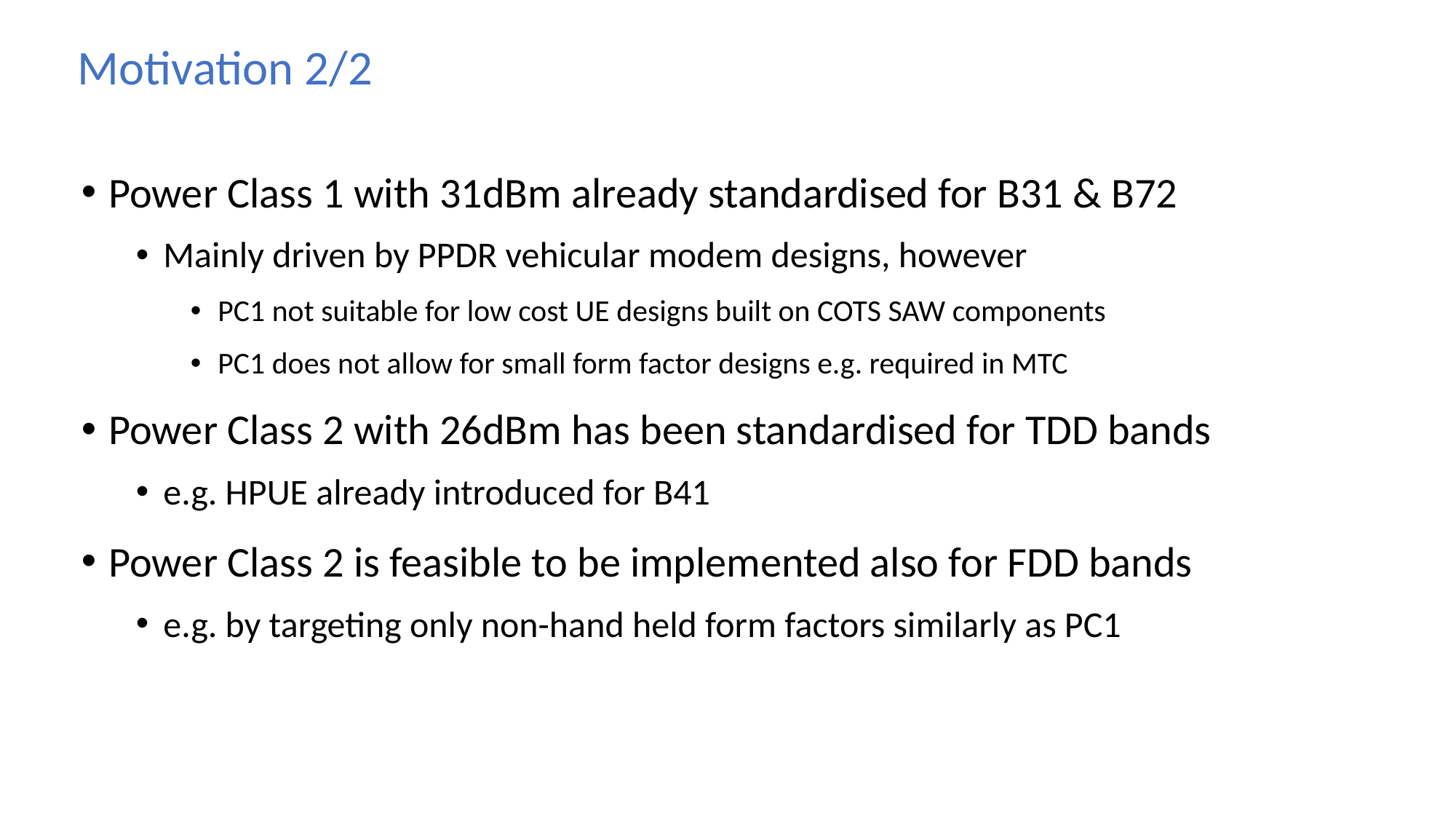

# Motivation 2/2
Power Class 1 with 31dBm already standardised for B31 & B72
Mainly driven by PPDR vehicular modem designs, however
PC1 not suitable for low cost UE designs built on COTS SAW components
PC1 does not allow for small form factor designs e.g. required in MTC
Power Class 2 with 26dBm has been standardised for TDD bands
e.g. HPUE already introduced for B41
Power Class 2 is feasible to be implemented also for FDD bands
e.g. by targeting only non-hand held form factors similarly as PC1